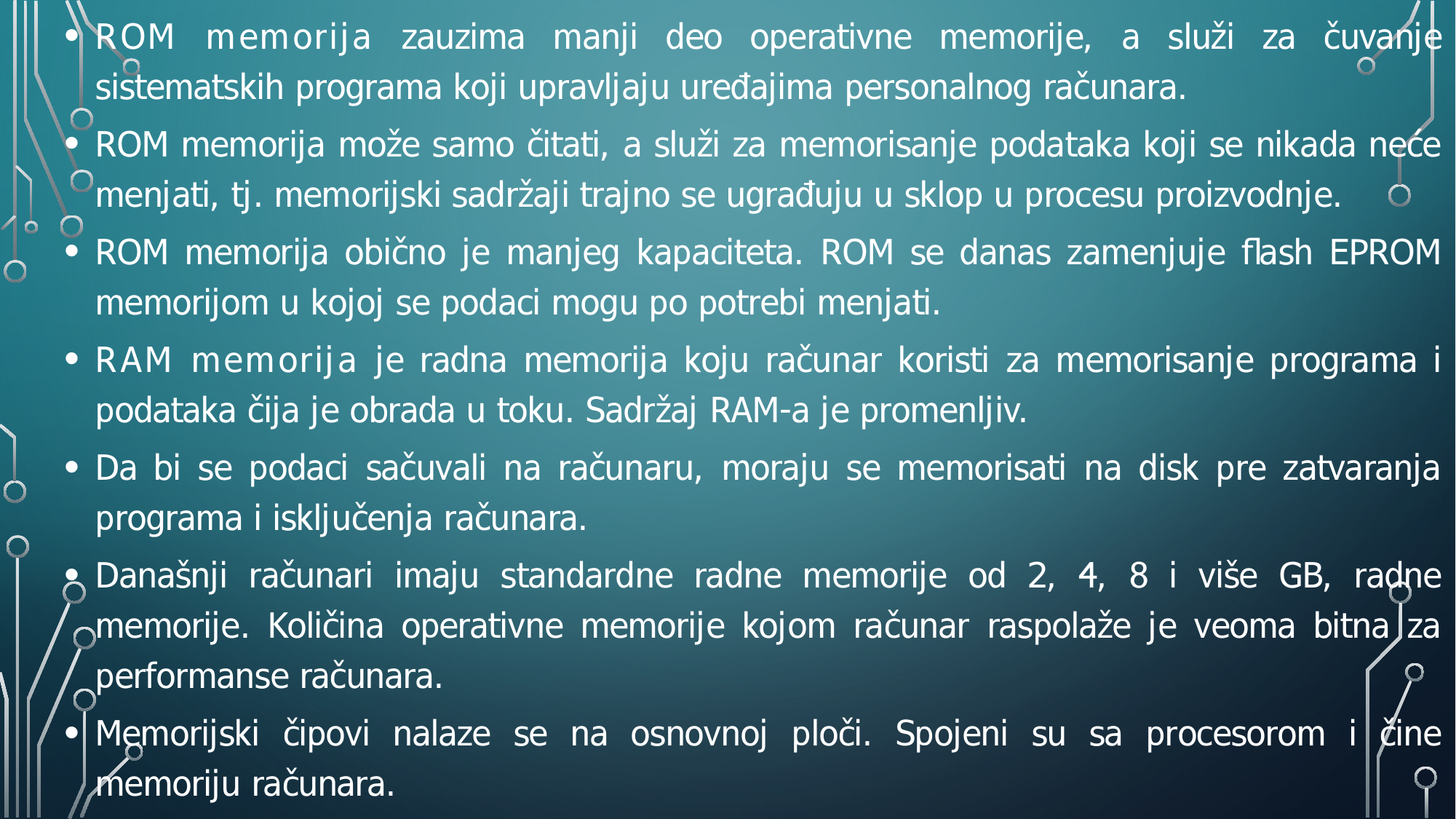

ROM memorija zauzima manji deo operativne memorije, a služi za čuvanje sistematskih programa koji upravljaju uređajima personalnog računara.
ROM memorija može samo čitati, a služi za memorisanje podataka koji se nikada neće menjati, tj. memorijski sadržaji trajno se ugrađuju u sklop u procesu proizvodnje.
ROM memorija obično je manjeg kapaciteta. ROM se danas zamenjuje flash EPROM memorijom u kojoj se podaci mogu po potrebi menjati.
RAM memorija je radna memorija koju računar koristi za memorisanje programa i podataka čija je obrada u toku. Sadržaj RAM-a je promenljiv.
Da bi se podaci sačuvali na računaru, moraju se memorisati na disk pre zatvaranja programa i isključenja računara.
Današnji računari imaju standardne radne memorije od 2, 4, 8 i više GB, radne memorije. Količina operativne memorije kojom računar raspolaže je veoma bitna za performanse računara.
Memorijski čipovi nalaze se na osnovnoj ploči. Spojeni su sa procesorom i čine memoriju računara.